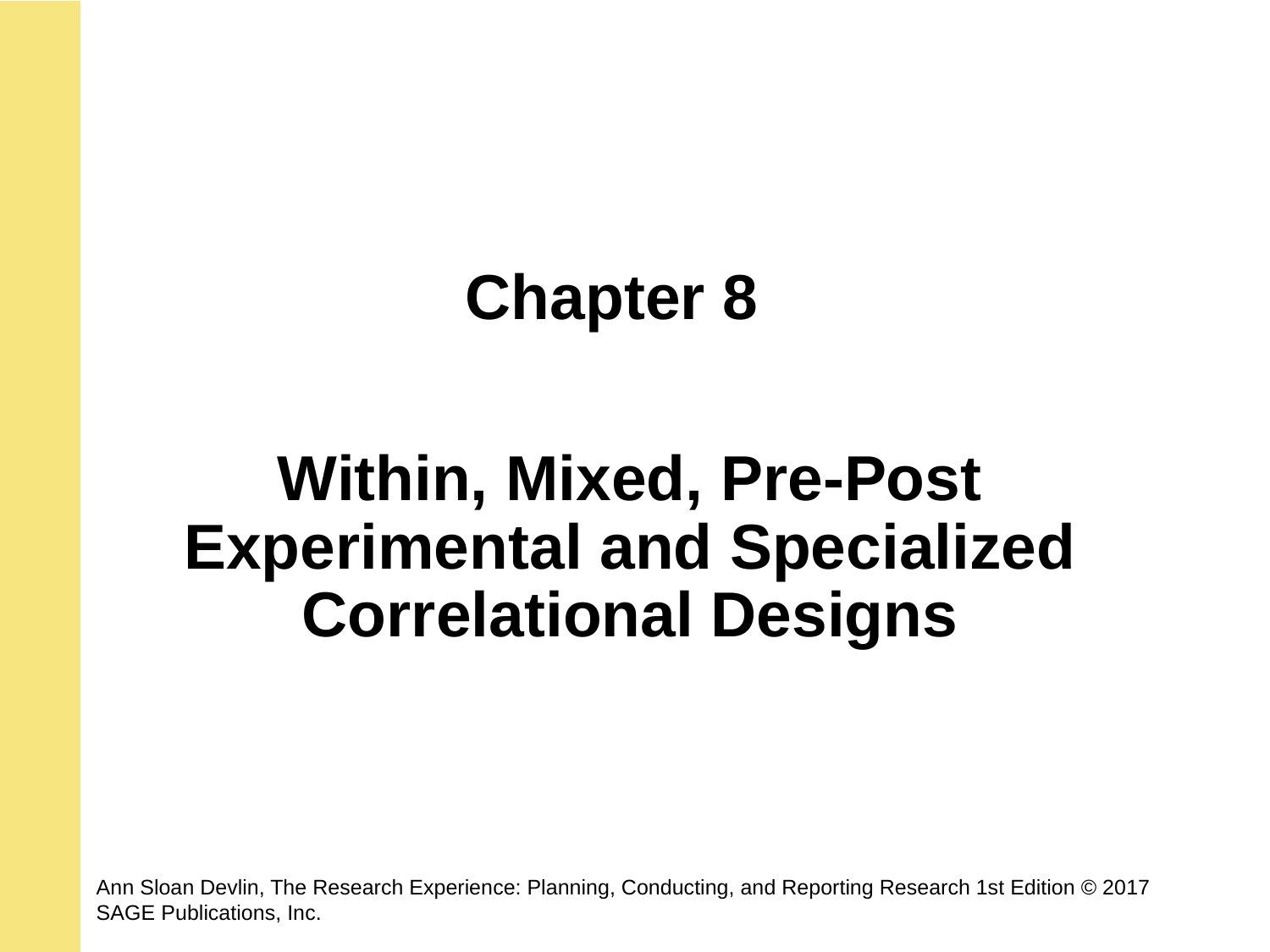

Chapter 8
Within, Mixed, Pre-Post Experimental and Specialized Correlational Designs